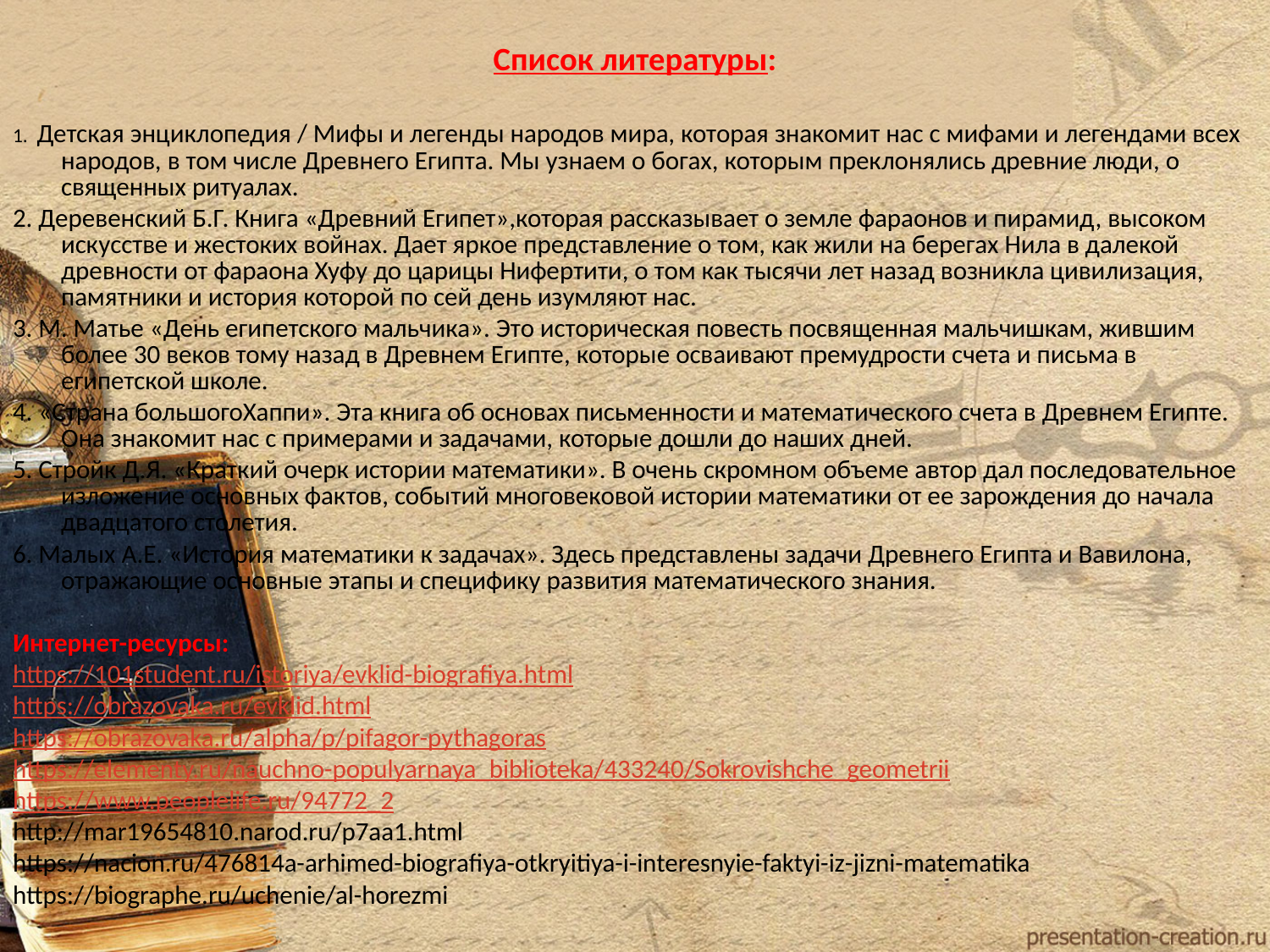

Список литературы:

1.  Детская энциклопедия / Мифы и легенды народов мира, которая знакомит нас с мифами и легендами всех народов, в том числе Древнего Египта. Мы узнаем о богах, которым преклонялись древние люди, о священных ритуалах.
2. Деревенский Б.Г. Книга «Древний Египет»,которая рассказывает о земле фараонов и пирамид, высоком искусстве и жестоких войнах. Дает яркое представление о том, как жили на берегах Нила в далекой древности от фараона Хуфу до царицы Нифертити, о том как тысячи лет назад возникла цивилизация, памятники и история которой по сей день изумляют нас.
3. М. Матье «День египетского мальчика». Это историческая повесть посвященная мальчишкам, жившим более 30 веков тому назад в Древнем Египте, которые осваивают премудрости счета и письма в египетской школе.
4. «Страна большогоХаппи». Эта книга об основах письменности и математического счета в Древнем Египте. Она знакомит нас с примерами и задачами, которые дошли до наших дней.
5. Стройк Д.Я. «Краткий очерк истории математики». В очень скромном объеме автор дал последовательное изложение основных фактов, событий многовековой истории математики от ее зарождения до начала двадцатого столетия.
6. Малых А.Е. «История математики к задачах». Здесь представлены задачи Древнего Египта и Вавилона, отражающие основные этапы и специфику развития математического знания.

Интернет-ресурсы:
https://101student.ru/istoriya/evklid-biografiya.html
https://obrazovaka.ru/evklid.html
https://obrazovaka.ru/alpha/p/pifagor-pythagoras
https://elementy.ru/nauchno-populyarnaya_biblioteka/433240/Sokrovishche_geometrii
https://www.peoplelife.ru/94772_2
http://mar19654810.narod.ru/p7aa1.html
https://nacion.ru/476814a-arhimed-biografiya-otkryitiya-i-interesnyie-faktyi-iz-jizni-matematika
https://biographe.ru/uchenie/al-horezmi